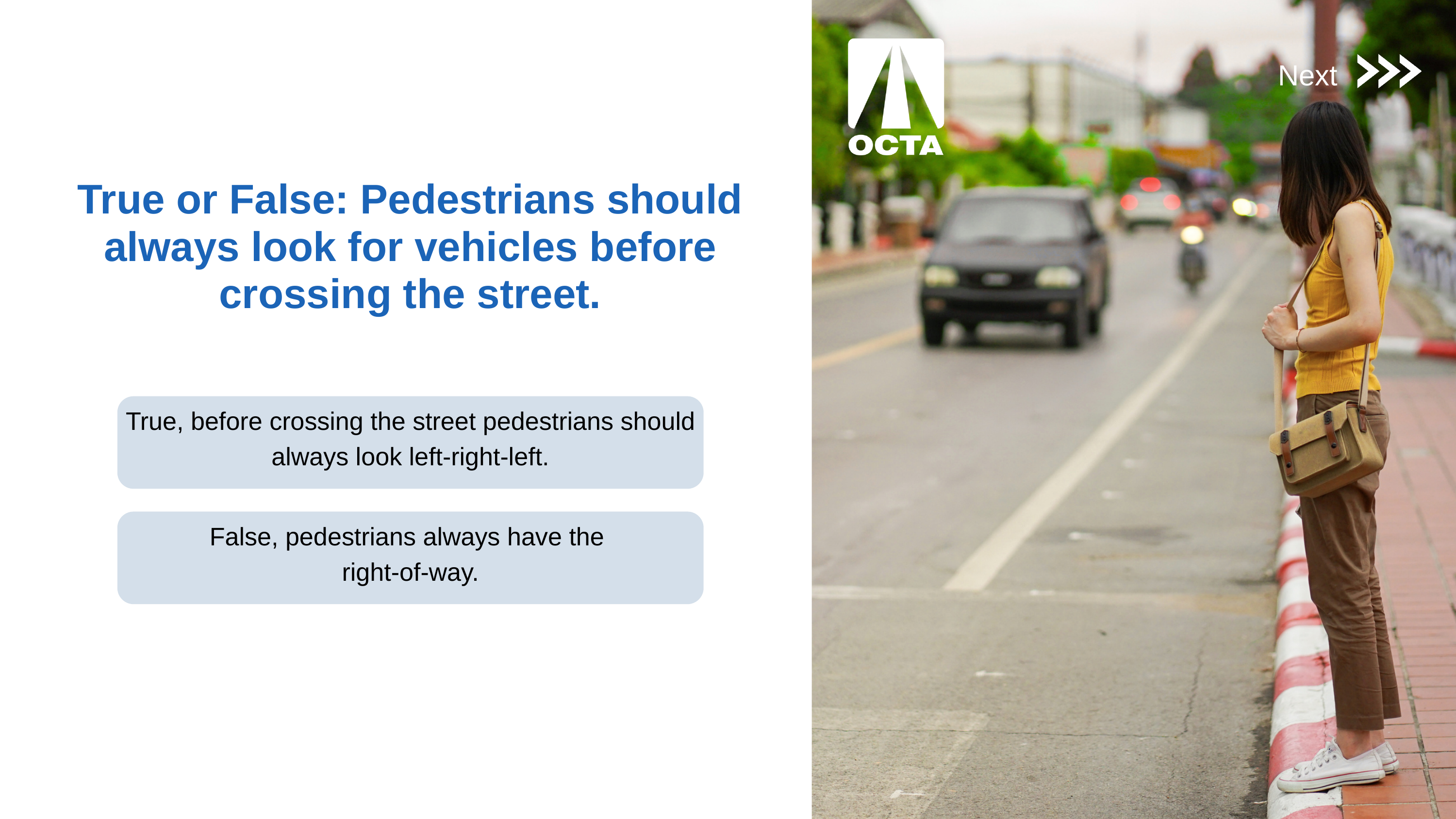

Next
True or False: Pedestrians should always look for vehicles before crossing the street.

True, before crossing the street pedestrians should always look left-right-left.

False, pedestrians always have the
right-of-way.